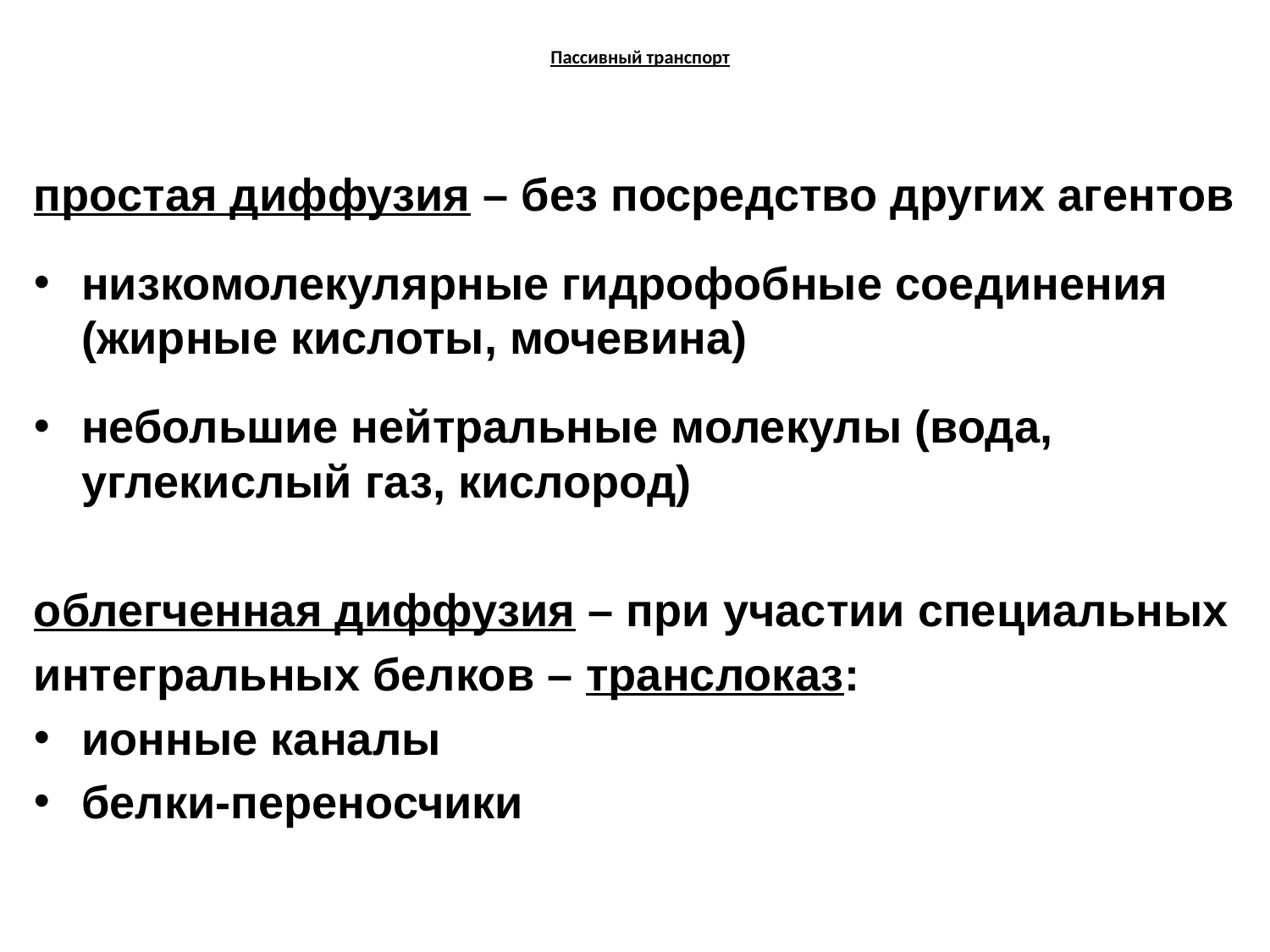

# Пассивный транспорт
простая диффузия – без посредство других агентов

низкомолекулярные гидрофобные соединения (жирные кислоты, мочевина)

небольшие нейтральные молекулы (вода, углекислый газ, кислород)

облегченная диффузия – при участии специальных
интегральных белков – транслоказ:
ионные каналы
белки-переносчики